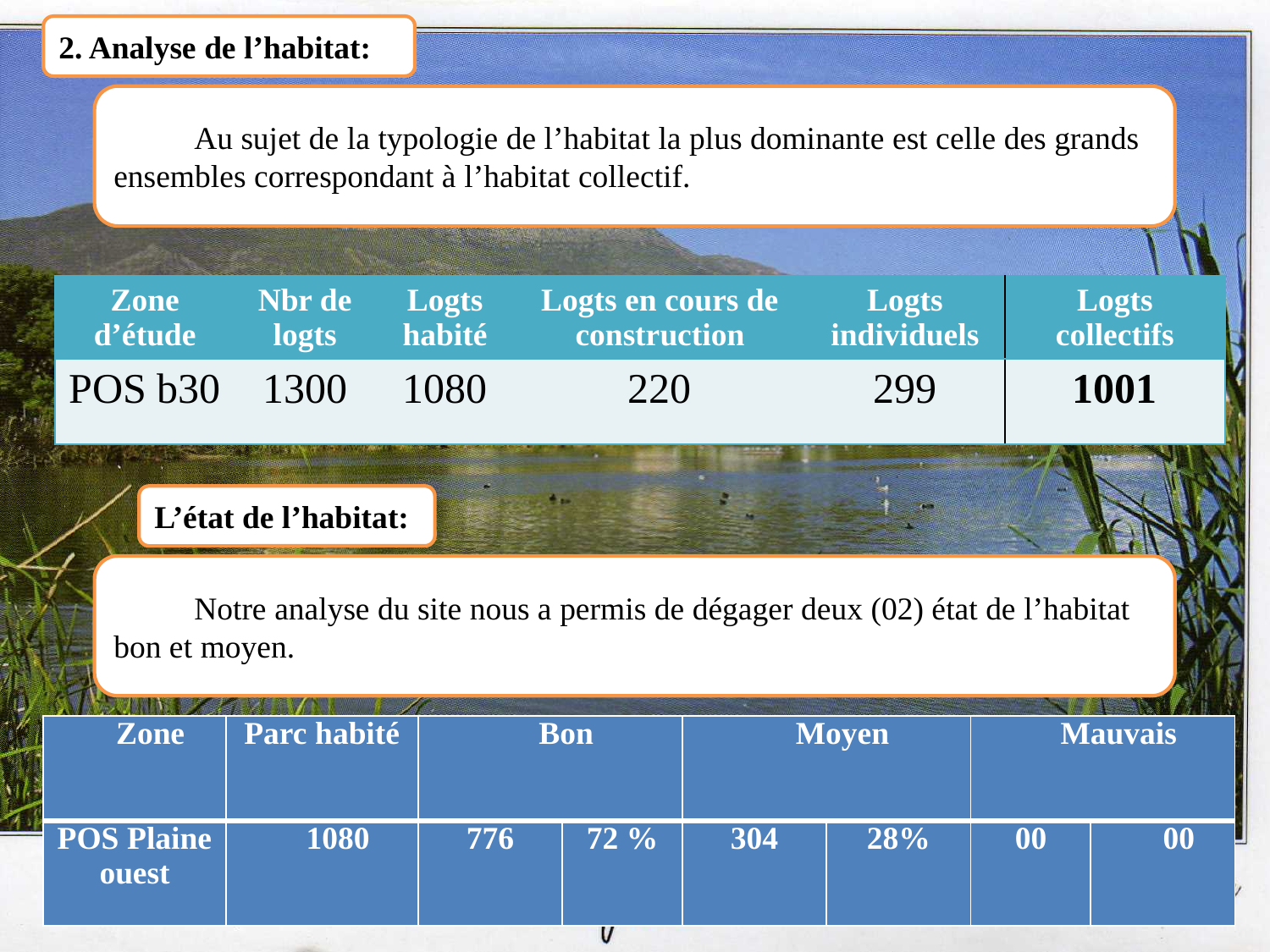

2. Analyse de l’habitat:
          Au sujet de la typologie de l’habitat la plus dominante est celle des grands  ensembles correspondant à l’habitat collectif.
| Zone d’étude | Nbr de logts | Logts habité | Logts en cours de construction | Logts individuels | Logts collectifs |
| --- | --- | --- | --- | --- | --- |
| POS b30 | 1300 | 1080 | 220 | 299 | 1001 |
L’état de l’habitat:
          Notre analyse du site nous a permis de dégager deux (02) état de l’habitat bon et moyen.
| Zone | Parc habité | Bon |  | Moyen |  | Mauvais |  |
| --- | --- | --- | --- | --- | --- | --- | --- |
| POS Plaine ouest | 1080 | 776 | 72 % | 304 | 28% | 00 | 00 |